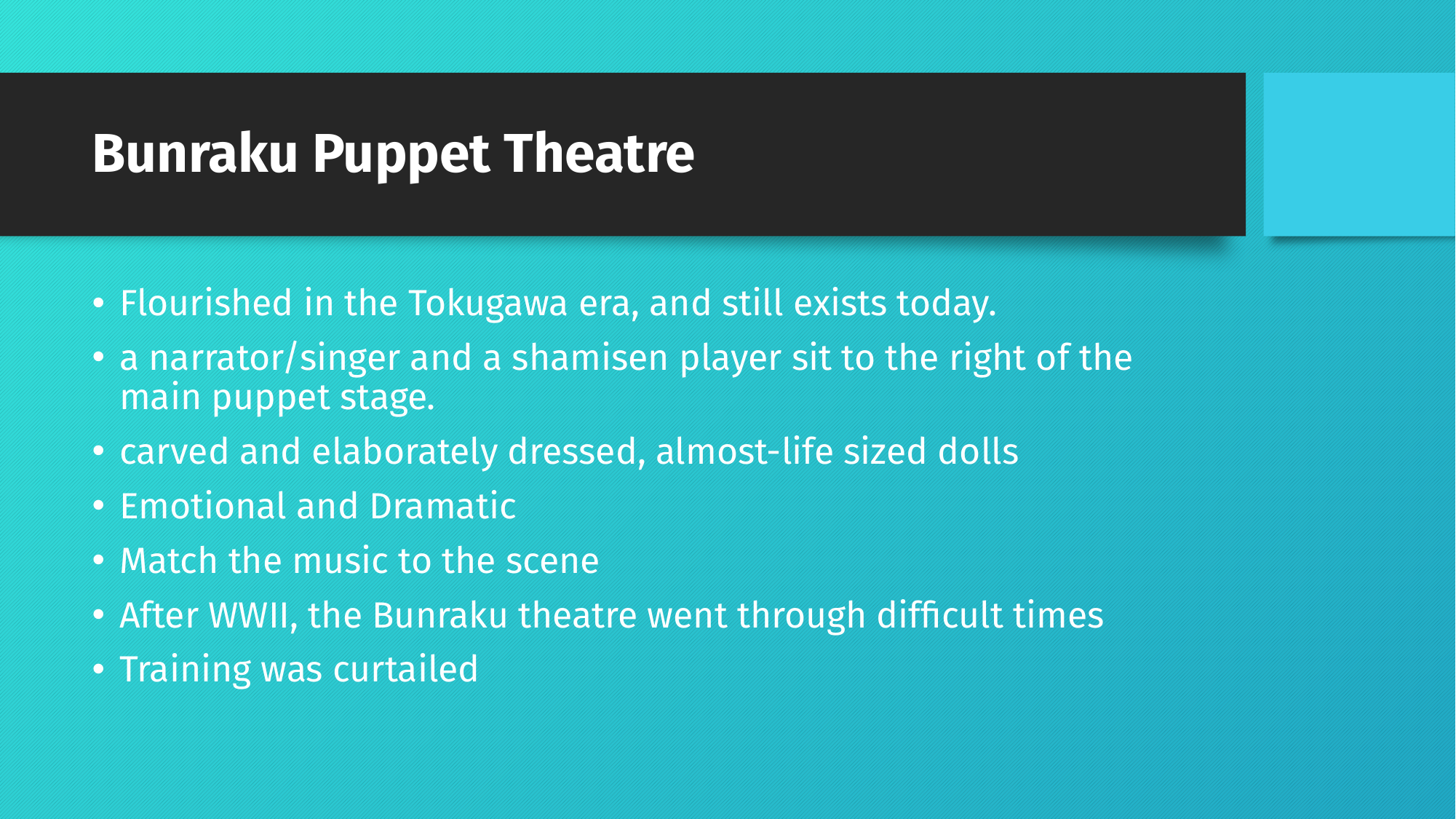

# Bunraku Puppet Theatre
Flourished in the Tokugawa era, and still exists today.
a narrator/singer and a shamisen player sit to the right of the main puppet stage.
carved and elaborately dressed, almost-life sized dolls
Emotional and Dramatic
Match the music to the scene
After WWII, the Bunraku theatre went through difficult times
Training was curtailed